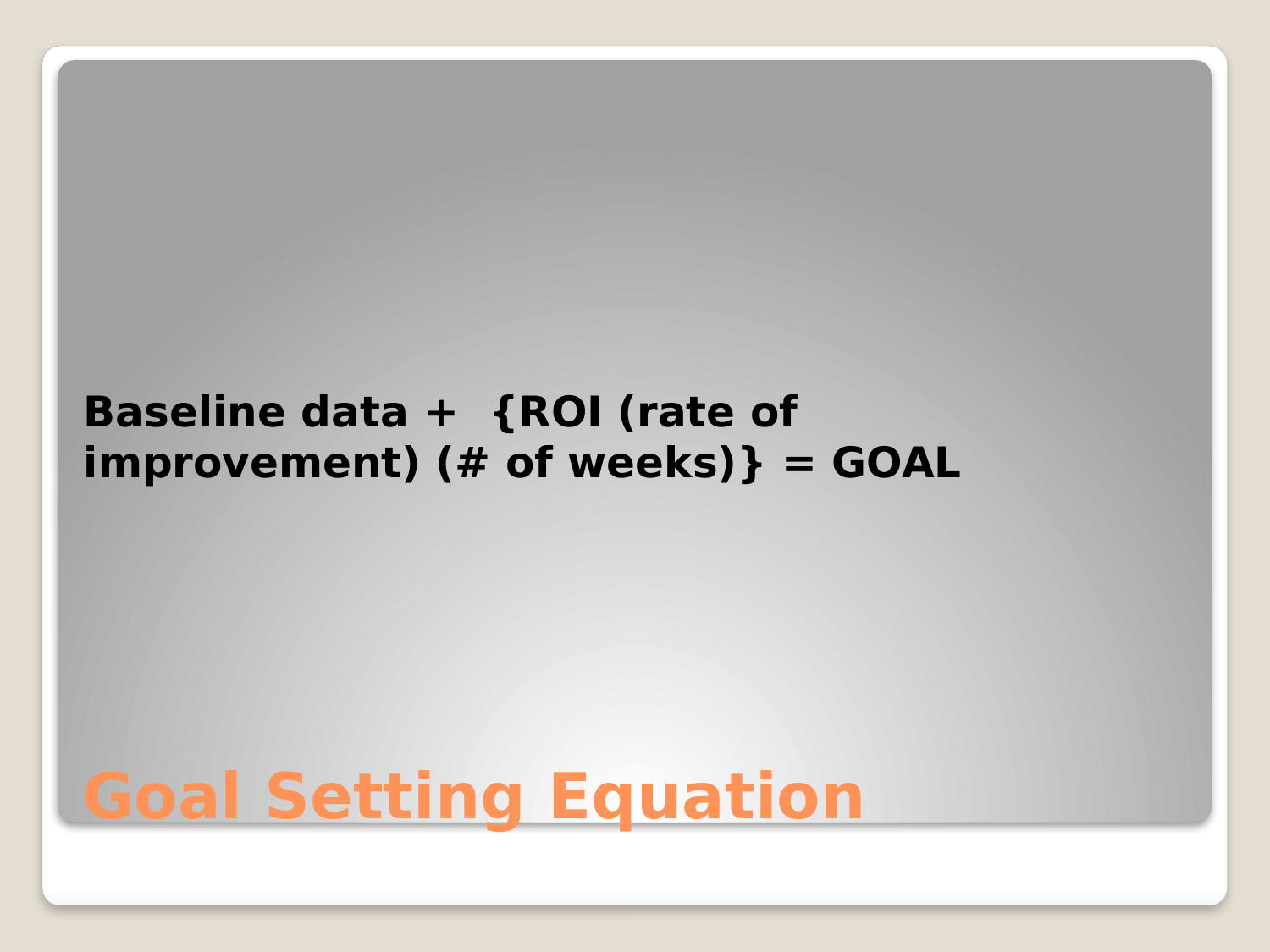

Baseline data +  {ROI (rate of improvement) (# of weeks)} = GOAL

# Goal Setting Equation